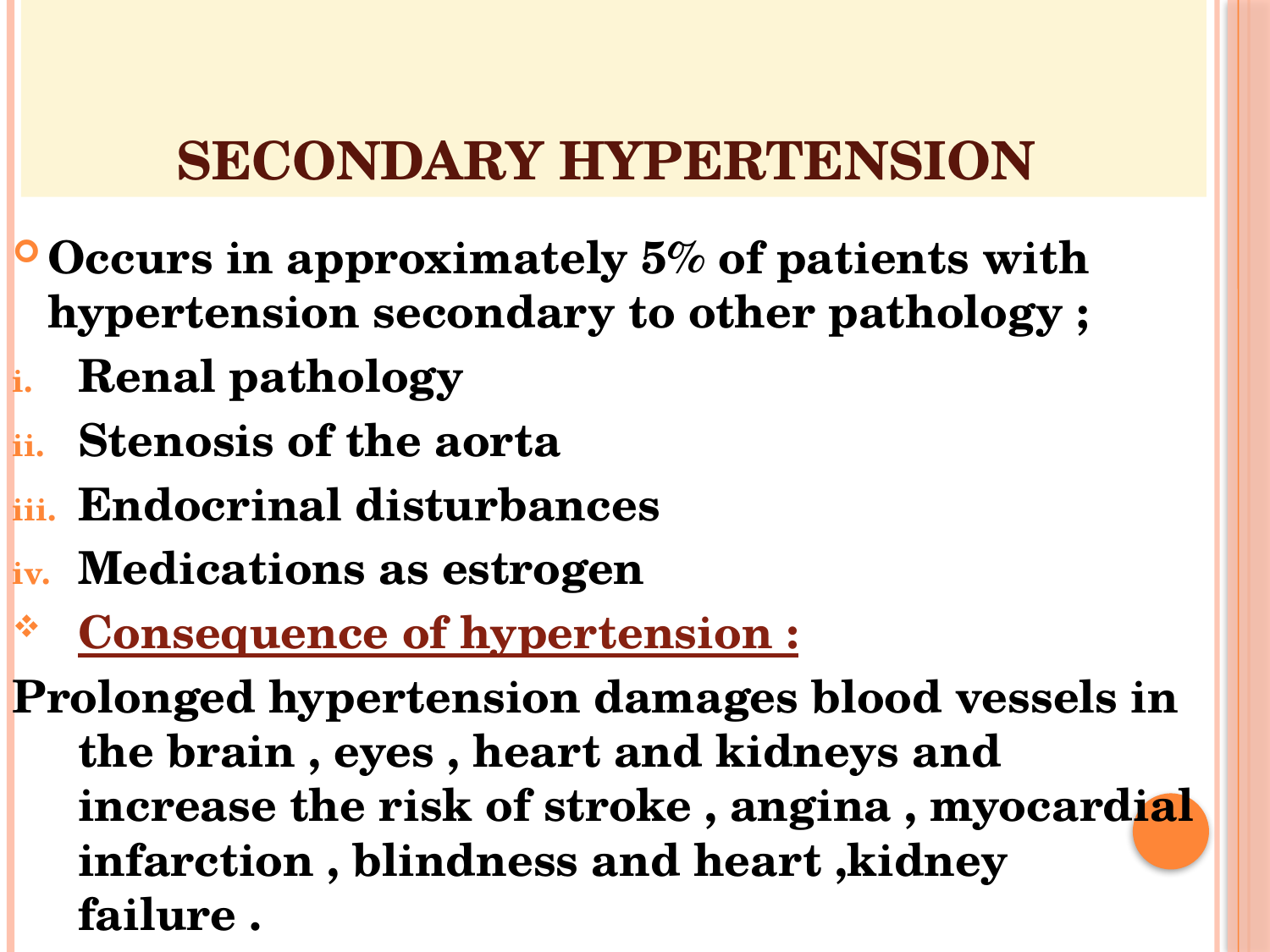

# Secondary hypertension
Occurs in approximately 5% of patients with hypertension secondary to other pathology ;
Renal pathology
Stenosis of the aorta
Endocrinal disturbances
Medications as estrogen
Consequence of hypertension :
Prolonged hypertension damages blood vessels in the brain , eyes , heart and kidneys and increase the risk of stroke , angina , myocardial infarction , blindness and heart ,kidney failure .